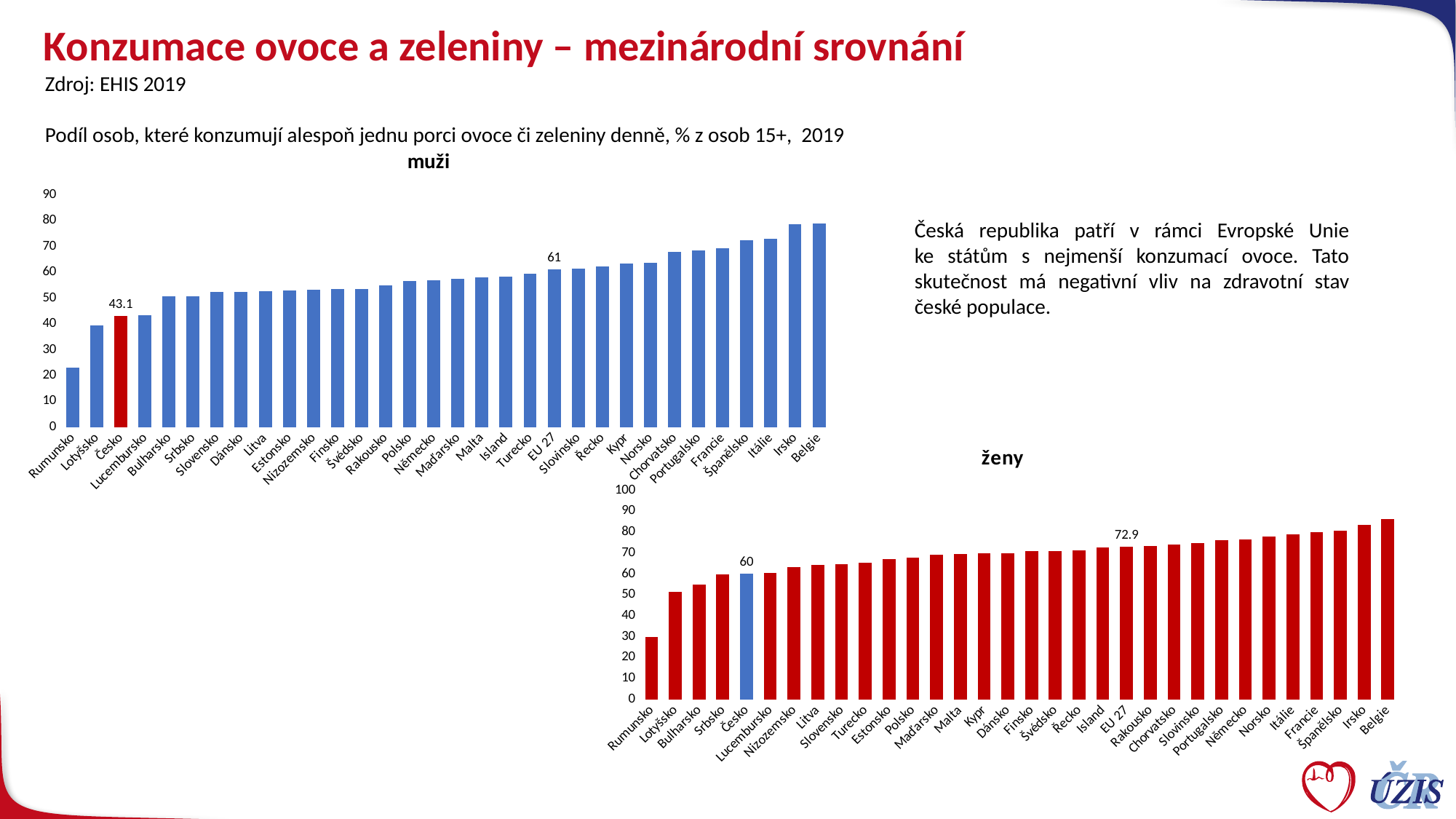

# Konzumace ovoce a zeleniny – mezinárodní srovnání
Zdroj: EHIS 2019

Podíl osob, které konzumují alespoň jednu porci ovoce či zeleniny denně, % z osob 15+,  2019

### Chart: muži

| Category | muži |
|---|---|
| Rumunsko | 22.900000000000006 |
| Lotyšsko | 39.5 |
| Česko | 43.1 |
| Lucembursko | 43.4 |
| Bulharsko | 50.7 |
| Srbsko | 50.7 |
| Slovensko | 52.3 |
| Dánsko | 52.5 |
| Litva | 52.6 |
| Estonsko | 53.0 |
| Nizozemsko | 53.1 |
| Finsko | 53.4 |
| Švédsko | 53.6 |
| Rakousko | 54.9 |
| Polsko | 56.5 |
| Německo | 56.8 |
| Maďarsko | 57.5 |
| Malta | 58.0 |
| Island | 58.2 |
| Turecko | 59.5 |
| EU 27 | 61.0 |
| Slovinsko | 61.3 |
| Řecko | 62.2 |
| Kypr | 63.4 |
| Norsko | 63.7 |
| Chorvatsko | 67.9 |
| Portugalsko | 68.4 |
| Francie | 69.2 |
| Španělsko | 72.3 |
| Itálie | 72.9 |
| Irsko | 78.5 |
| Belgie | 78.8 |
Česká republika patří v rámci Evropské Unie
ke státům s nejmenší konzumací ovoce. Tato
skutečnost má negativní vliv na zdravotní stav české populace.

### Chart: ženy

| Category | ženy |
|---|---|
| Rumunsko | 29.700000000000003 |
| Lotyšsko | 51.4 |
| Bulharsko | 54.9 |
| Srbsko | 59.8 |
| Česko | 60.0 |
| Lucembursko | 60.5 |
| Nizozemsko | 63.2 |
| Litva | 64.4 |
| Slovensko | 64.8 |
| Turecko | 65.5 |
| Estonsko | 67.1 |
| Polsko | 67.8 |
| Maďarsko | 69.3 |
| Malta | 69.6 |
| Kypr | 69.9 |
| Dánsko | 70.0 |
| Finsko | 70.8 |
| Švédsko | 70.9 |
| Řecko | 71.2 |
| Island | 72.7 |
| EU 27 | 72.9 |
| Rakousko | 73.2 |
| Chorvatsko | 74.2 |
| Slovinsko | 74.9 |
| Portugalsko | 76.2 |
| Německo | 76.4 |
| Norsko | 77.9 |
| Itálie | 79.1 |
| Francie | 79.9 |
| Španělsko | 80.7 |
| Irsko | 83.4 |
| Belgie | 86.1 |